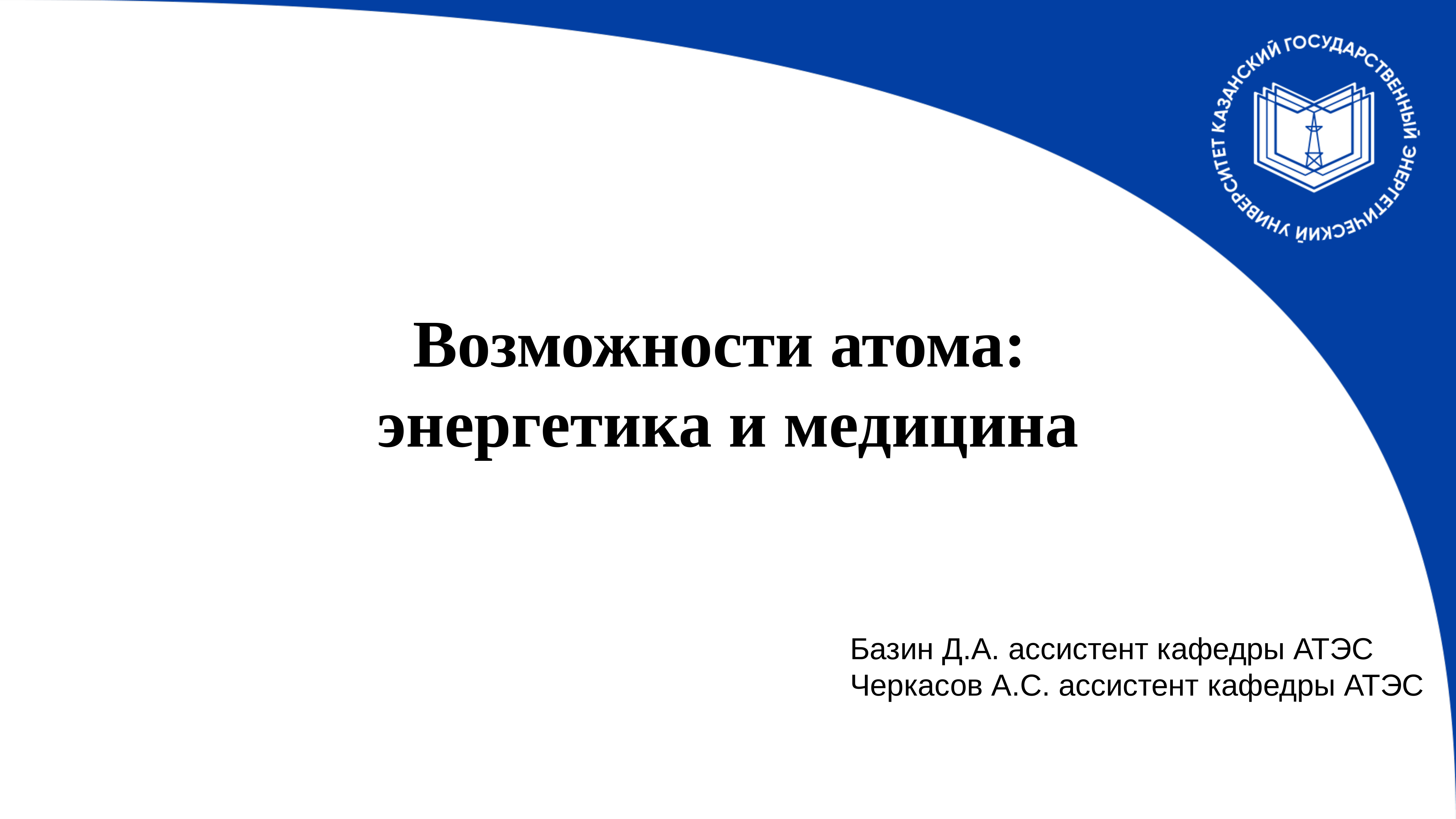

Возможности атома:
энергетика и медицина

Базин Д.А. ассистент кафедры АТЭС
Черкасов А.С. ассистент кафедры АТЭС